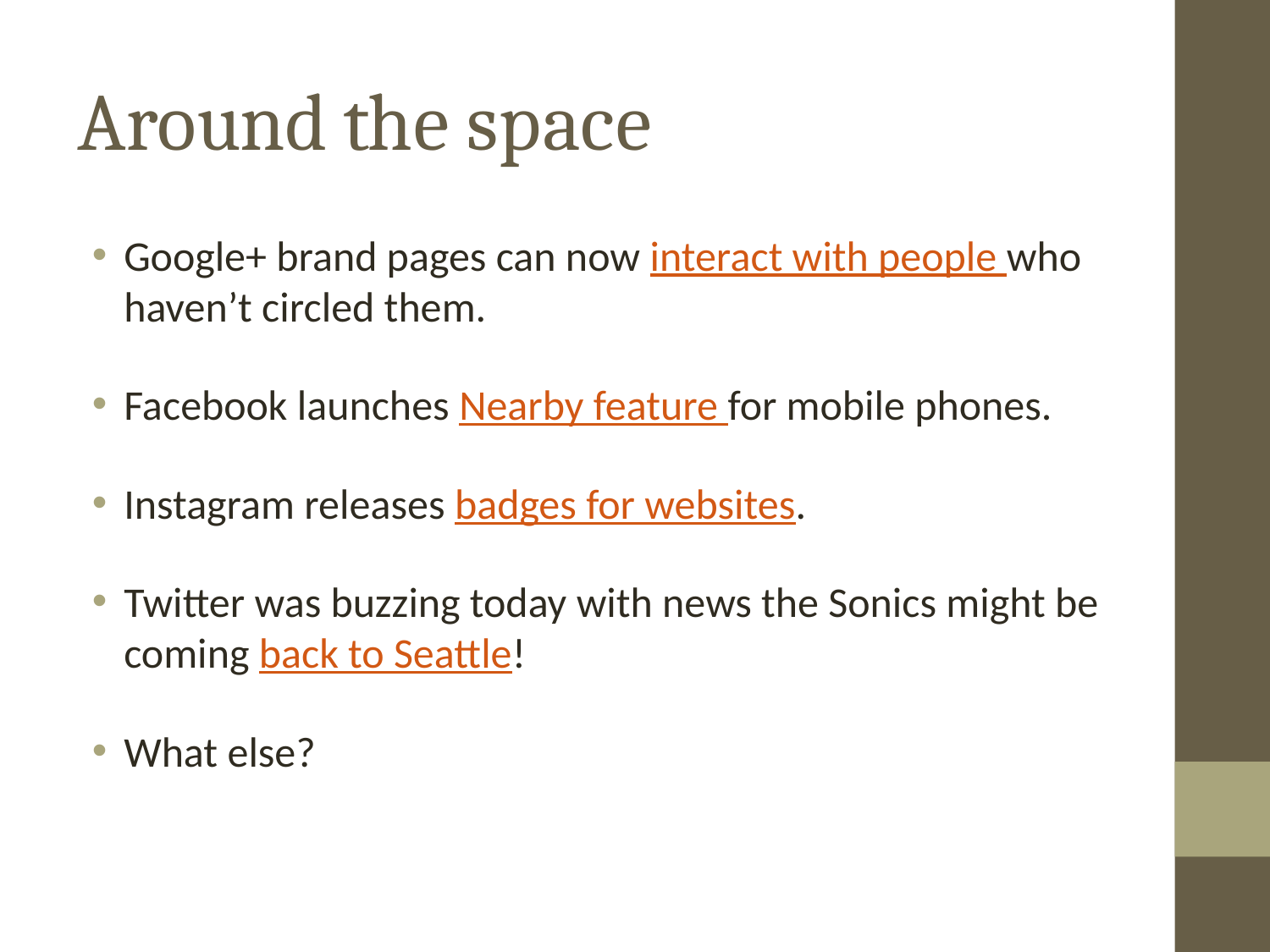

# Around the space
Google+ brand pages can now interact with people who haven’t circled them.

Facebook launches Nearby feature for mobile phones.

Instagram releases badges for websites.

Twitter was buzzing today with news the Sonics might be coming back to Seattle!

What else?